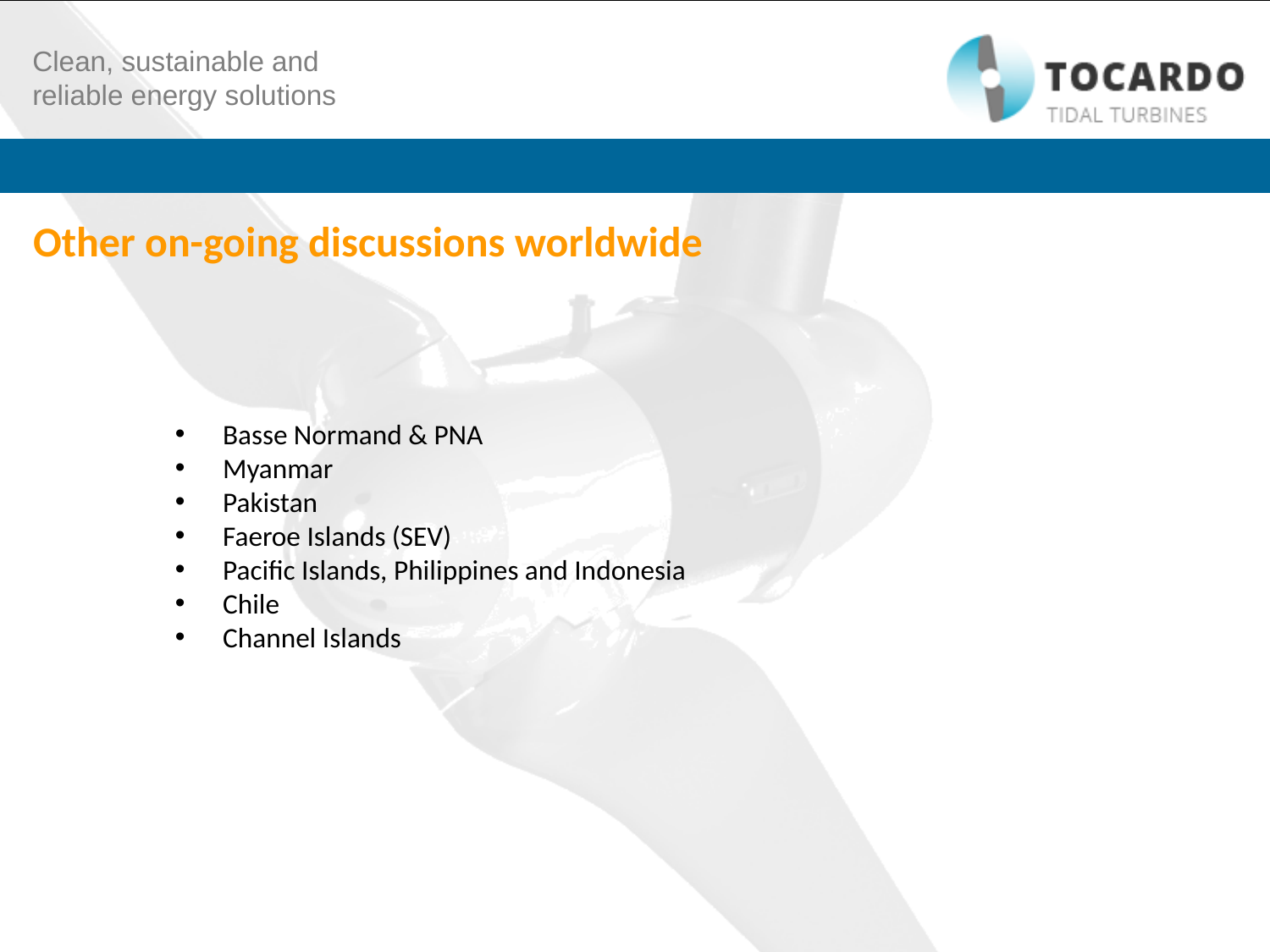

Other on-going discussions worldwide
Basse Normand & PNA
Myanmar
Pakistan
Faeroe Islands (SEV)
Pacific Islands, Philippines and Indonesia
Chile
Channel Islands